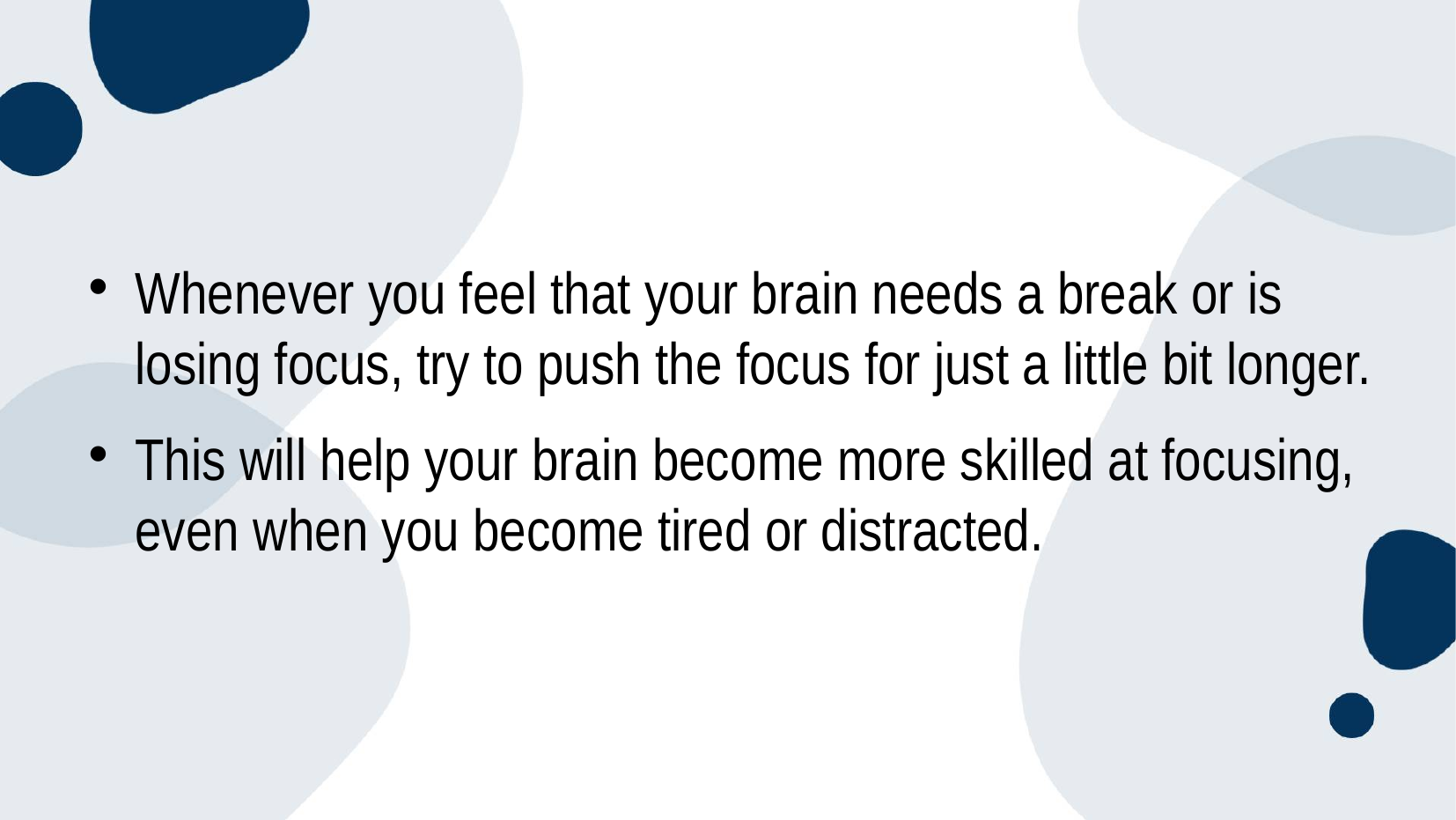

Whenever you feel that your brain needs a break or is losing focus, try to push the focus for just a little bit longer.
This will help your brain become more skilled at focusing, even when you become tired or distracted.